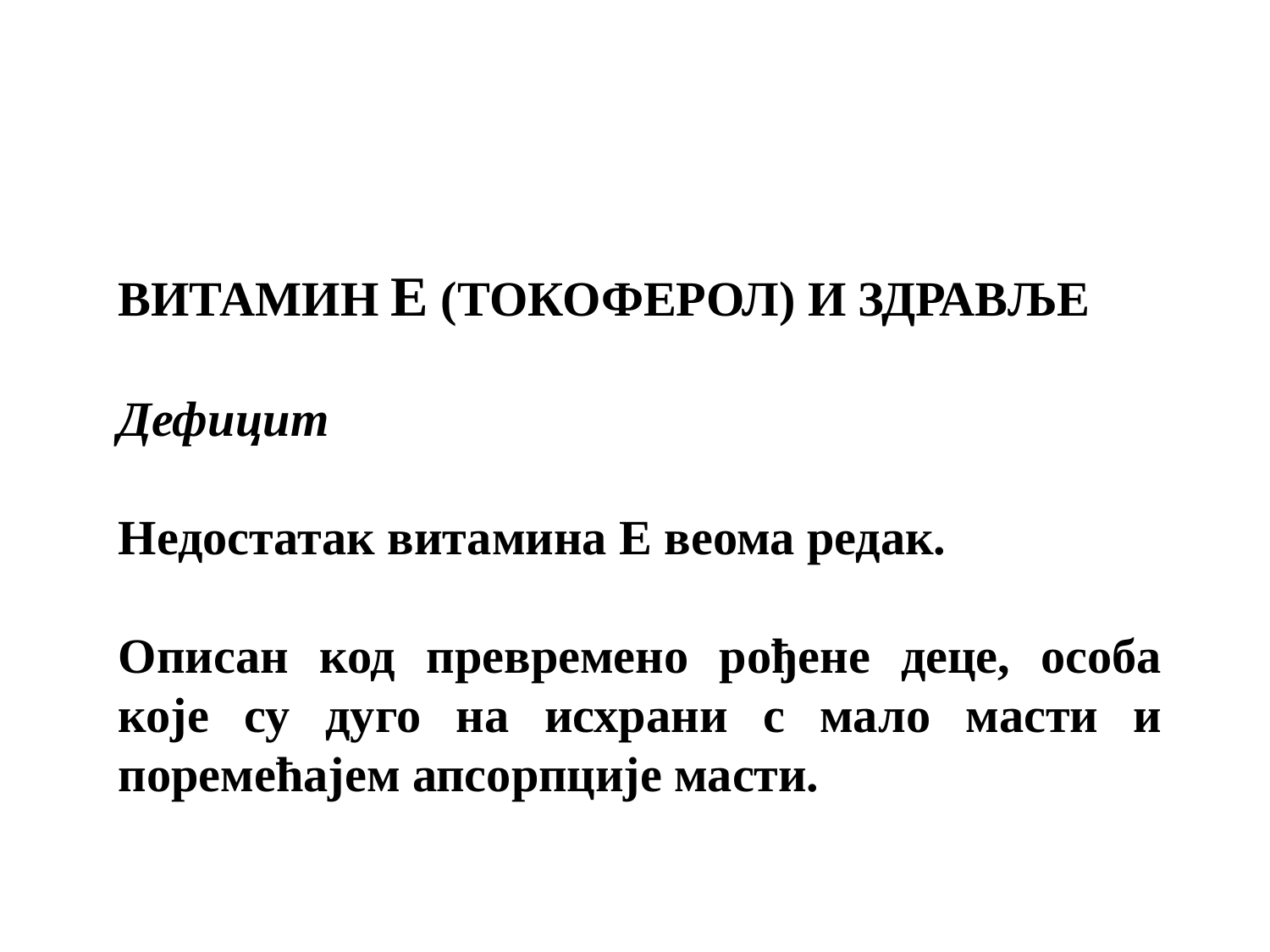

ВИТАМИН Е (ТОКОФЕРОЛ) И ЗДРАВЉЕ

Дефицит

Недостатак витамина Е веома редак.

Описан код превремено рођене деце, особа које су дуго на исхрани с мало масти и поремећајем апсорпције масти.